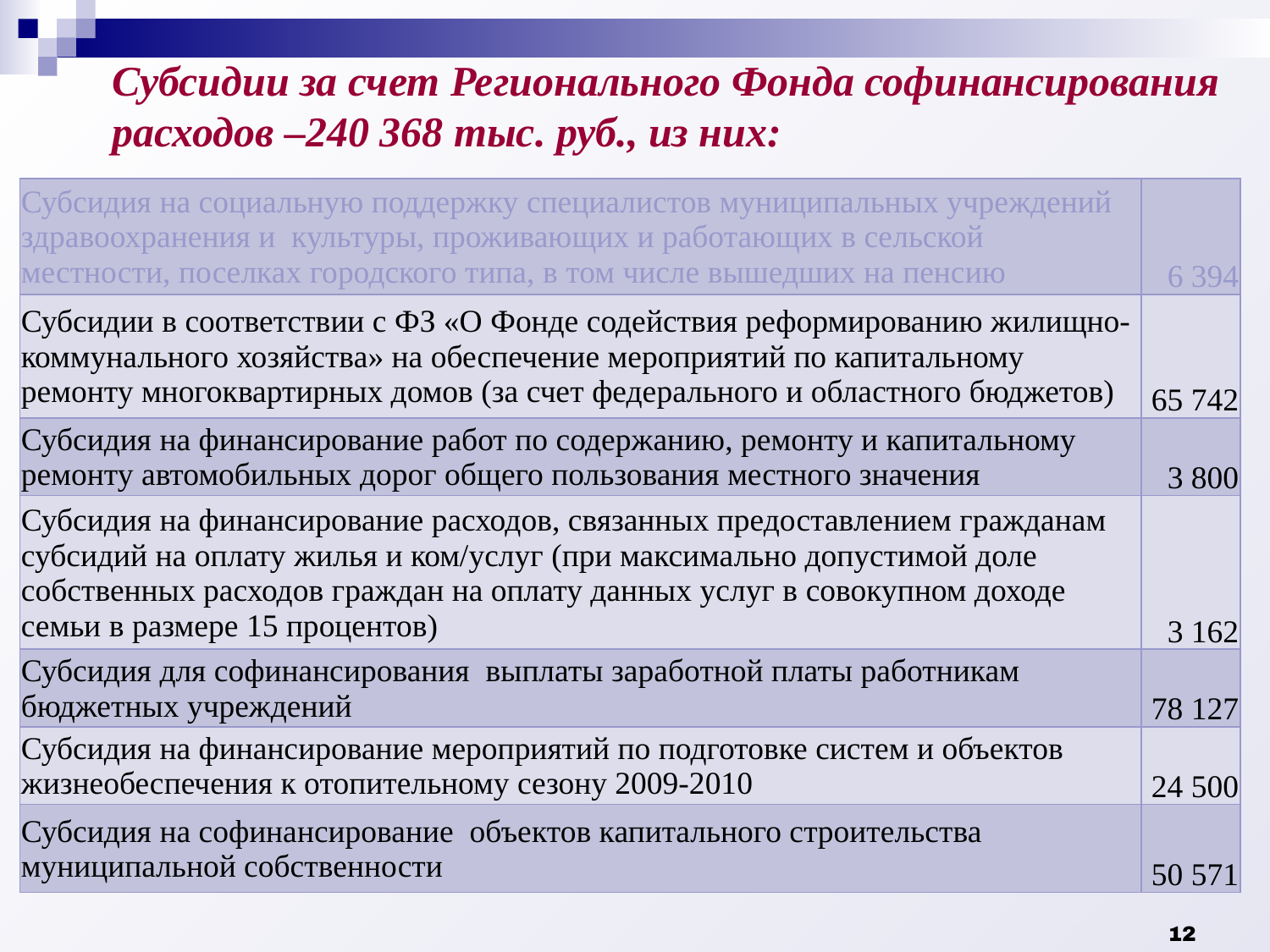

# Субсидии за счет Регионального Фонда софинансирования расходов –240 368 тыс. руб., из них:
| Субсидия на социальную поддержку специалистов муниципальных учреждений здравоохранения и культуры, проживающих и работающих в сельской местности, поселках городского типа, в том числе вышедших на пенсию | 6 394 |
| --- | --- |
| Субсидии в соответствии с ФЗ «О Фонде содействия реформированию жилищно-коммунального хозяйства» на обеспечение мероприятий по капитальному ремонту многоквартирных домов (за счет федерального и областного бюджетов) | 65 742 |
| Субсидия на финансирование работ по содержанию, ремонту и капитальному ремонту автомобильных дорог общего пользования местного значения | 3 800 |
| Субсидия на финансирование расходов, связанных предоставлением гражданам субсидий на оплату жилья и ком/услуг (при максимально допустимой доле собственных расходов граждан на оплату данных услуг в совокупном доходе семьи в размере 15 процентов) | 3 162 |
| Субсидия для софинансирования выплаты заработной платы работникам бюджетных учреждений | 78 127 |
| Субсидия на финансирование мероприятий по подготовке систем и объектов жизнеобеспечения к отопительному сезону 2009-2010 | 24 500 |
| Субсидия на софинансирование объектов капитального строительства муниципальной собственности | 50 571 |

12